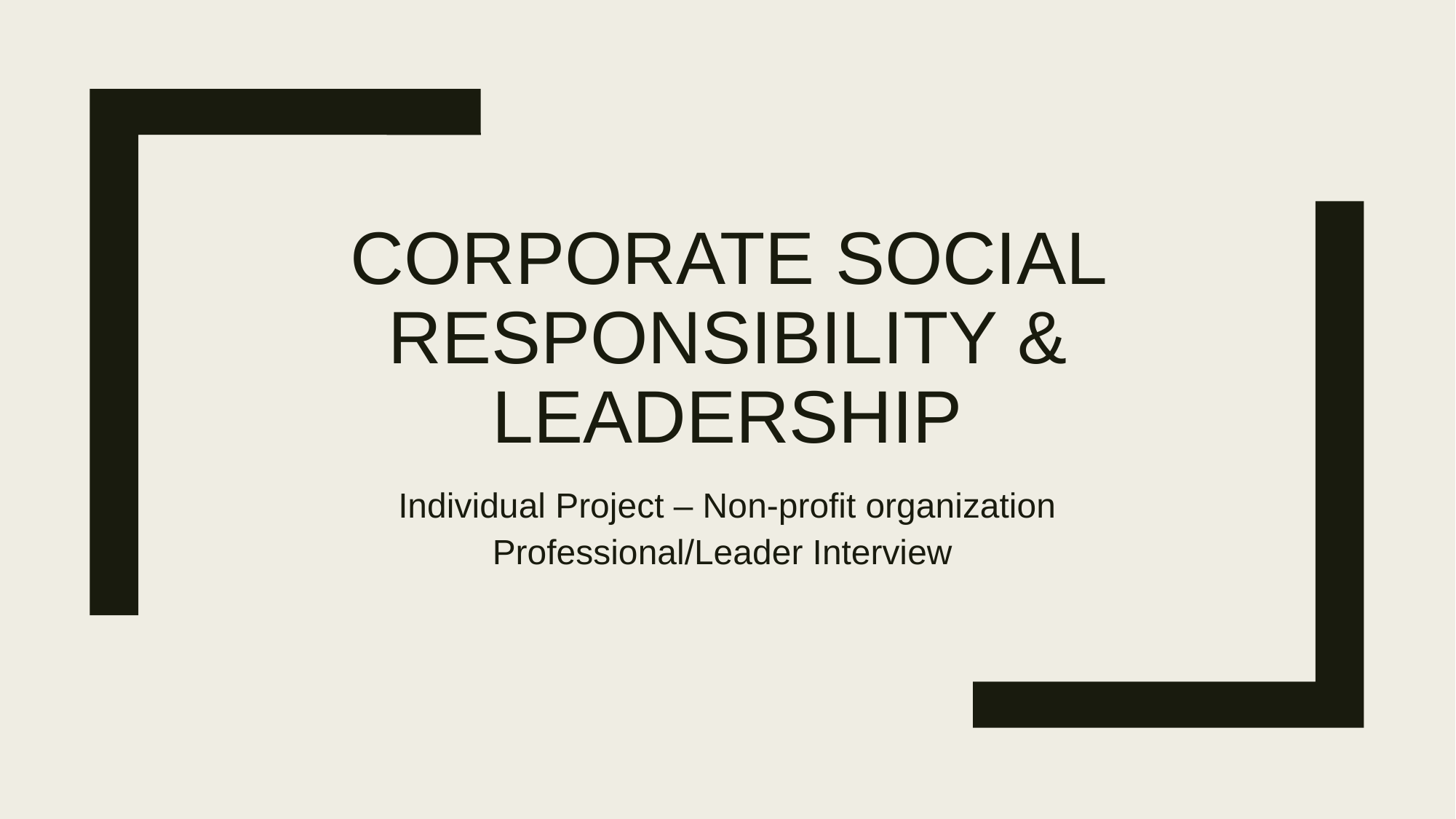

# Corporate Social Responsibility & Leadership
Individual Project – Non-profit organization Professional/Leader Interview